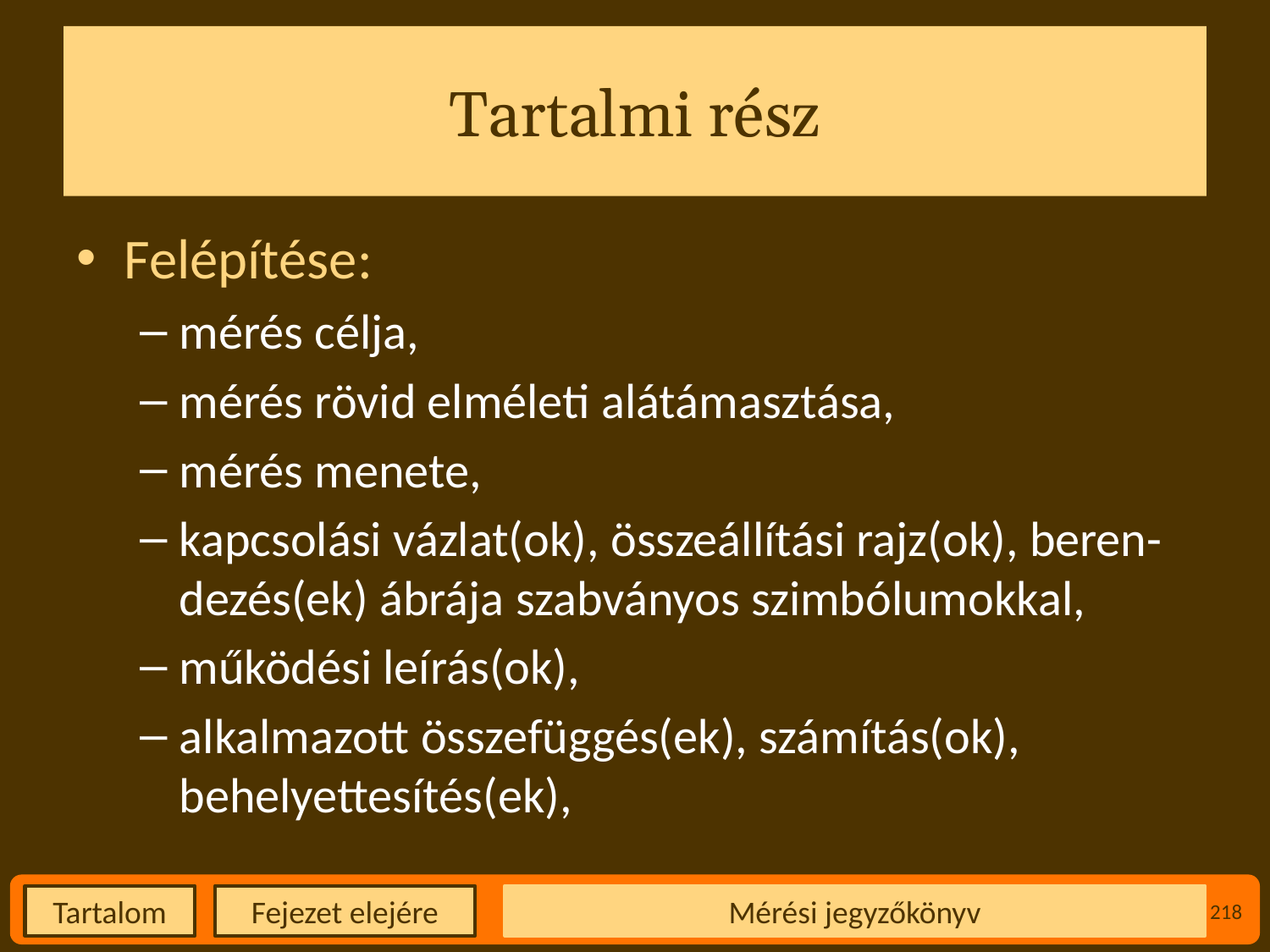

# Tartalmi rész
Felépítése:
mérés célja,
mérés rövid elméleti alátámasztása,
mérés menete,
kapcsolási vázlat(ok), összeállítási rajz(ok), beren-dezés(ek) ábrája szabványos szimbólumokkal,
működési leírás(ok),
alkalmazott összefüggés(ek), számítás(ok), behelyettesítés(ek),
Mérési jegyzőkönyv
218
Fejezet elejére